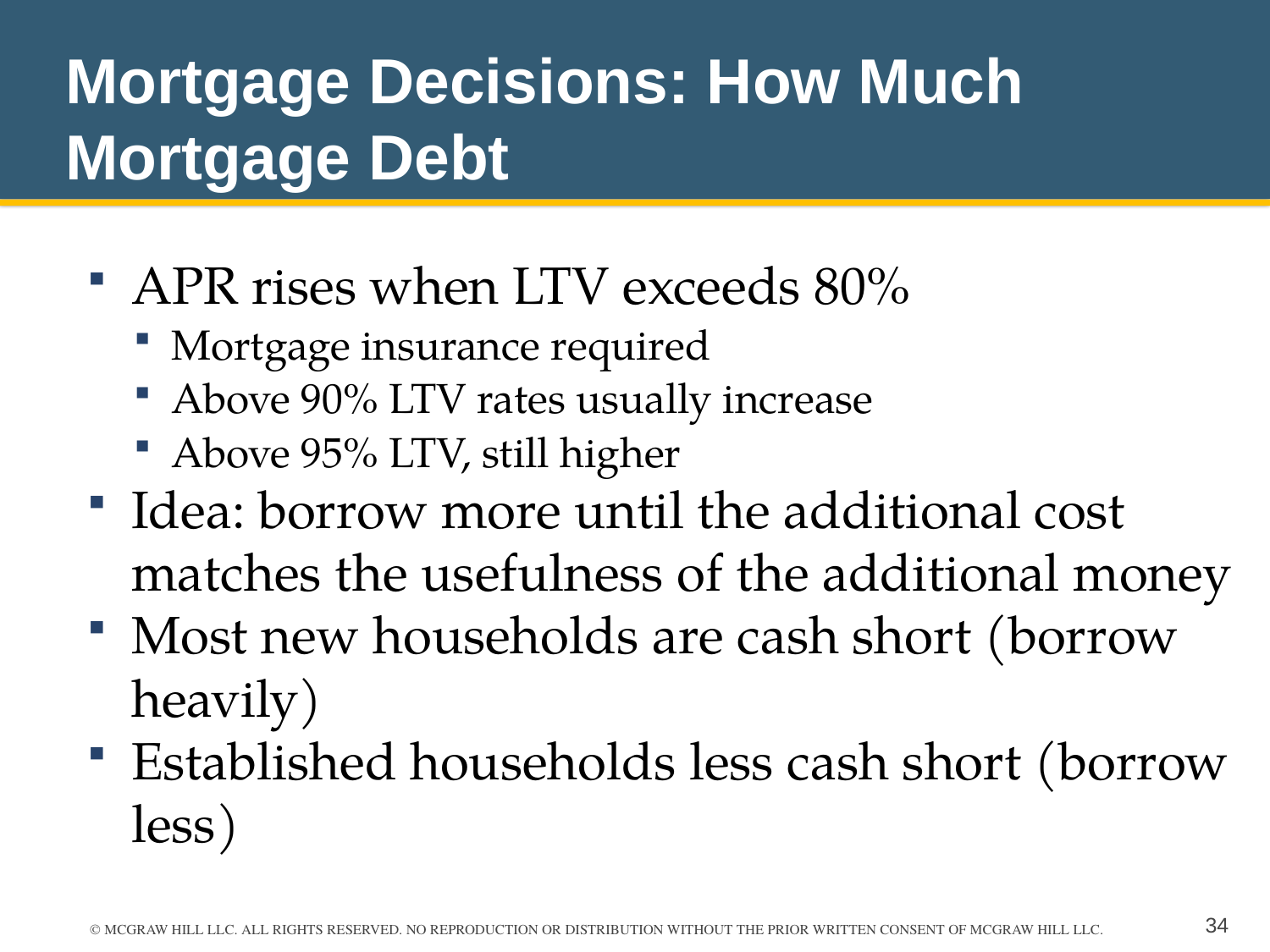

# Mortgage Decisions: How Much Mortgage Debt
APR rises when LTV exceeds 80%
Mortgage insurance required
Above 90% LTV rates usually increase
Above 95% LTV, still higher
Idea: borrow more until the additional cost matches the usefulness of the additional money
Most new households are cash short (borrow heavily)
Established households less cash short (borrow less)
© MCGRAW HILL LLC. ALL RIGHTS RESERVED. NO REPRODUCTION OR DISTRIBUTION WITHOUT THE PRIOR WRITTEN CONSENT OF MCGRAW HILL LLC.
34